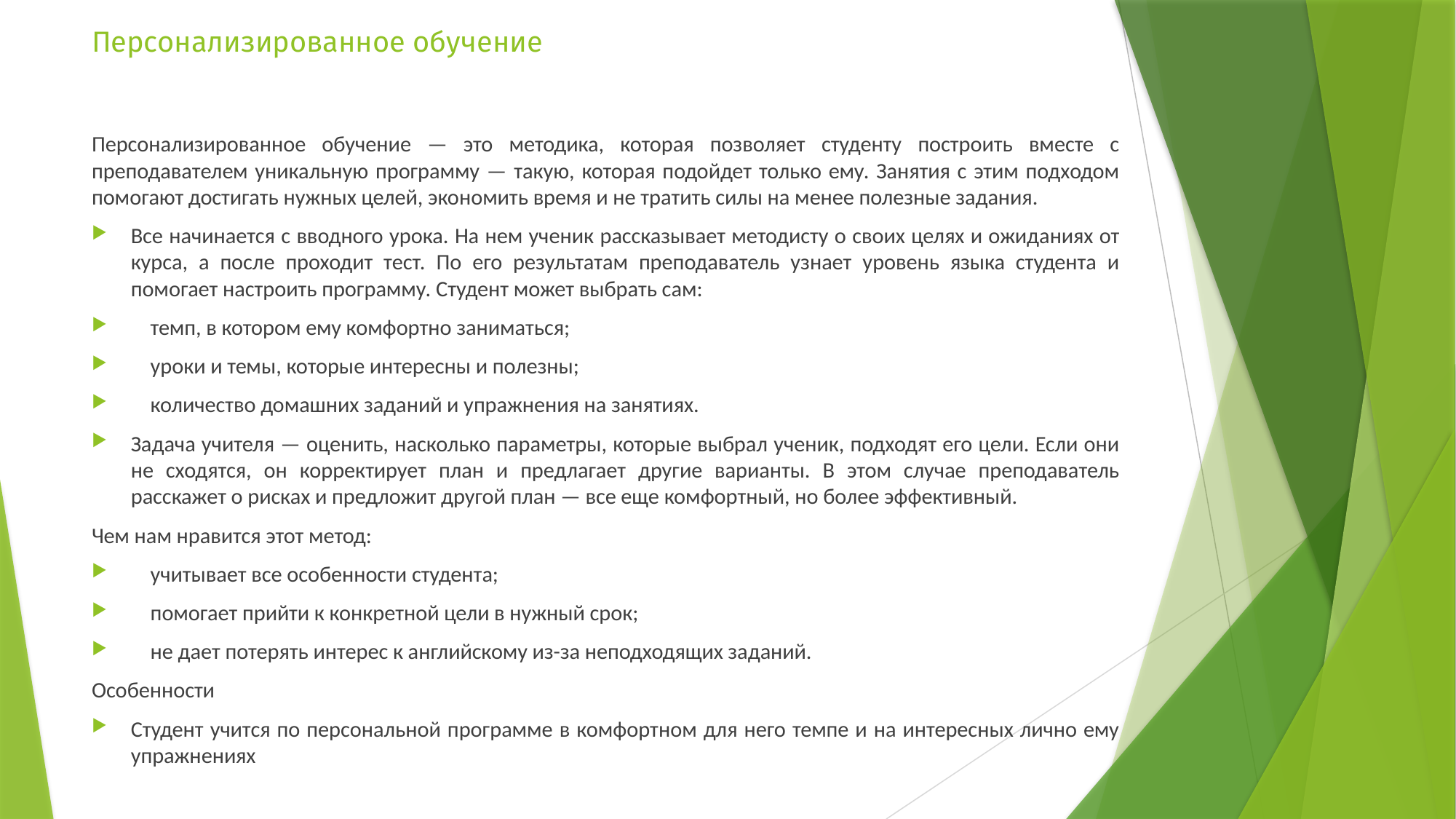

# Персонализированное обучение

Персонализированное обучение — это методика, которая позволяет студенту построить вместе с преподавателем уникальную программу — такую, которая подойдет только ему. Занятия с этим подходом помогают достигать нужных целей, экономить время и не тратить силы на менее полезные задания.
Все начинается с вводного урока. На нем ученик рассказывает методисту о своих целях и ожиданиях от курса, а после проходит тест. По его результатам преподаватель узнает уровень языка студента и помогает настроить программу. Студент может выбрать сам:
    темп, в котором ему комфортно заниматься;
    уроки и темы, которые интересны и полезны;
    количество домашних заданий и упражнения на занятиях.
Задача учителя — оценить, насколько параметры, которые выбрал ученик, подходят его цели. Если они не сходятся, он корректирует план и предлагает другие варианты. В этом случае преподаватель расскажет о рисках и предложит другой план — все еще комфортный, но более эффективный.
Чем нам нравится этот метод:
    учитывает все особенности студента;
    помогает прийти к конкретной цели в нужный срок;
    не дает потерять интерес к английскому из-за неподходящих заданий.
Особенности
Студент учится по персональной программе в комфортном для него темпе и на интересных лично ему упражнениях